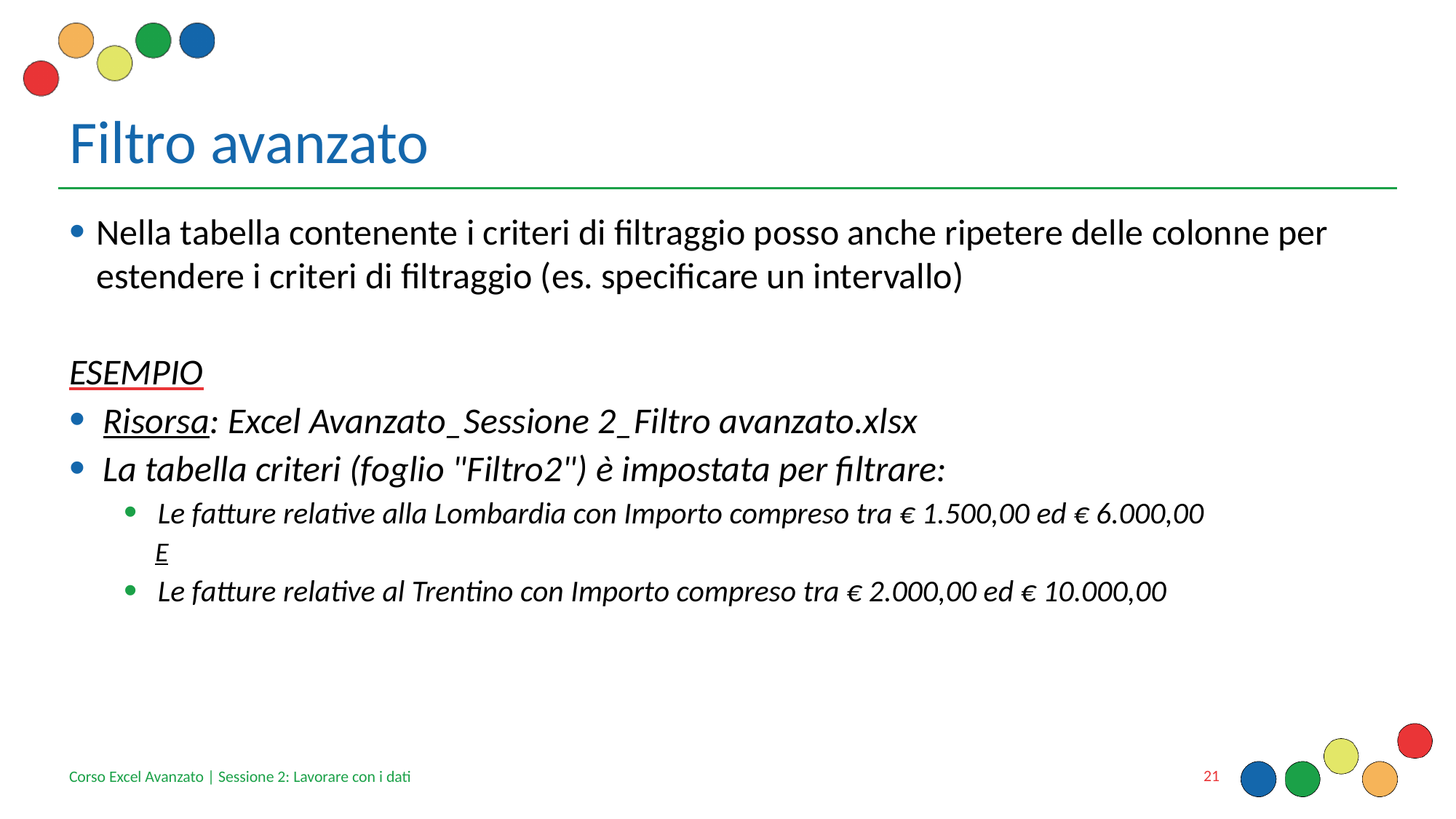

# Filtro avanzato
Nella tabella contenente i criteri di filtraggio posso anche ripetere delle colonne per estendere i criteri di filtraggio (es. specificare un intervallo)

ESEMPIO
Risorsa: Excel Avanzato_Sessione 2_Filtro avanzato.xlsx
La tabella criteri (foglio "Filtro2") è impostata per filtrare:
Le fatture relative alla Lombardia con Importo compreso tra € 1.500,00 ed € 6.000,00
E
Le fatture relative al Trentino con Importo compreso tra € 2.000,00 ed € 10.000,00

21
Corso Excel Avanzato | Sessione 2: Lavorare con i dati